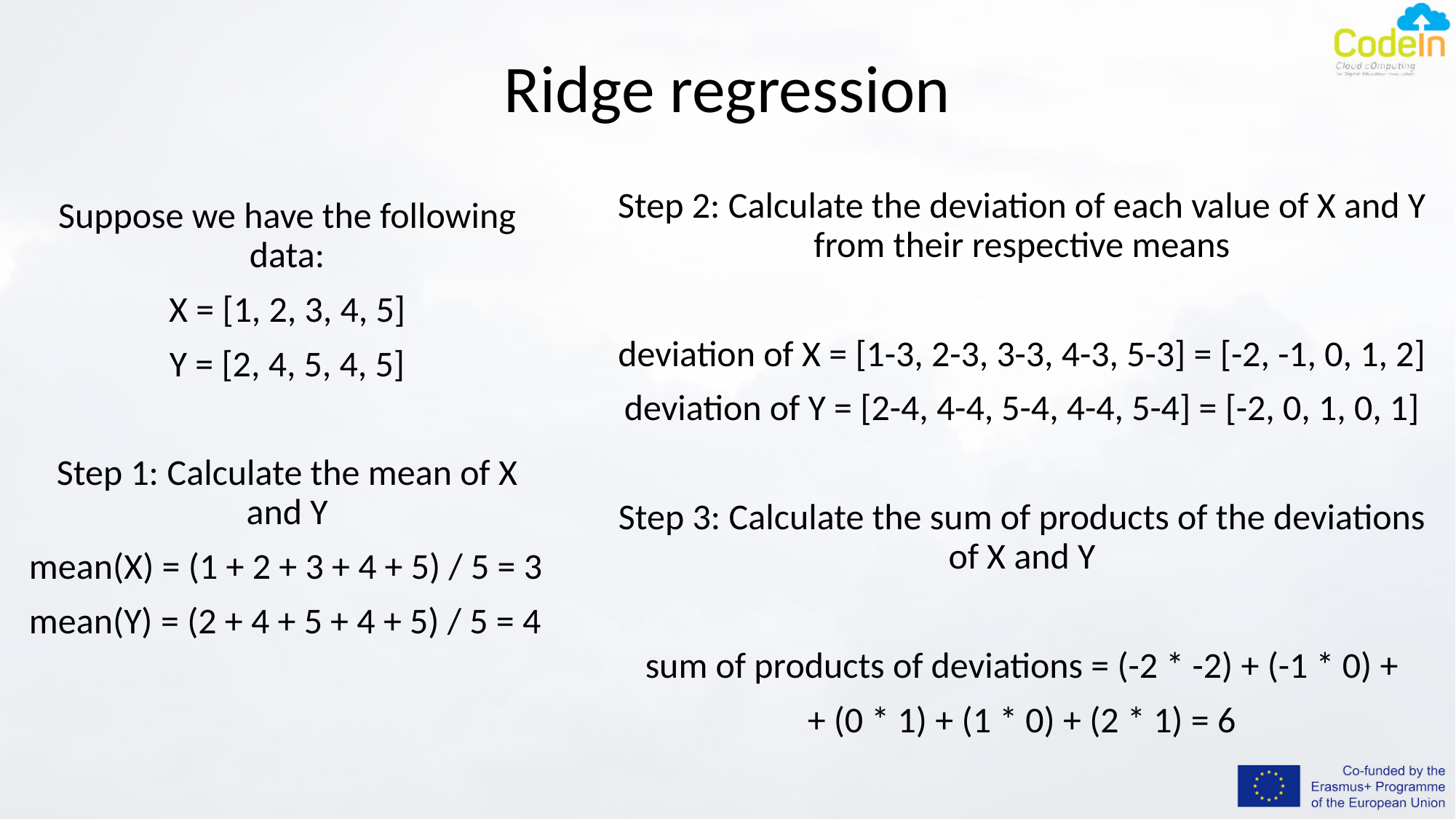

# Ridge regression
Step 2: Calculate the deviation of each value of X and Y from their respective means

deviation of X = [1-3, 2-3, 3-3, 4-3, 5-3] = [-2, -1, 0, 1, 2]
deviation of Y = [2-4, 4-4, 5-4, 4-4, 5-4] = [-2, 0, 1, 0, 1]

Step 3: Calculate the sum of products of the deviations of X and Y

sum of products of deviations = (-2 * -2) + (-1 * 0) +
+ (0 * 1) + (1 * 0) + (2 * 1) = 6
Suppose we have the following data:
X = [1, 2, 3, 4, 5]
Y = [2, 4, 5, 4, 5]

Step 1: Calculate the mean of X and Y
mean(X) = (1 + 2 + 3 + 4 + 5) / 5 = 3
mean(Y) = (2 + 4 + 5 + 4 + 5) / 5 = 4